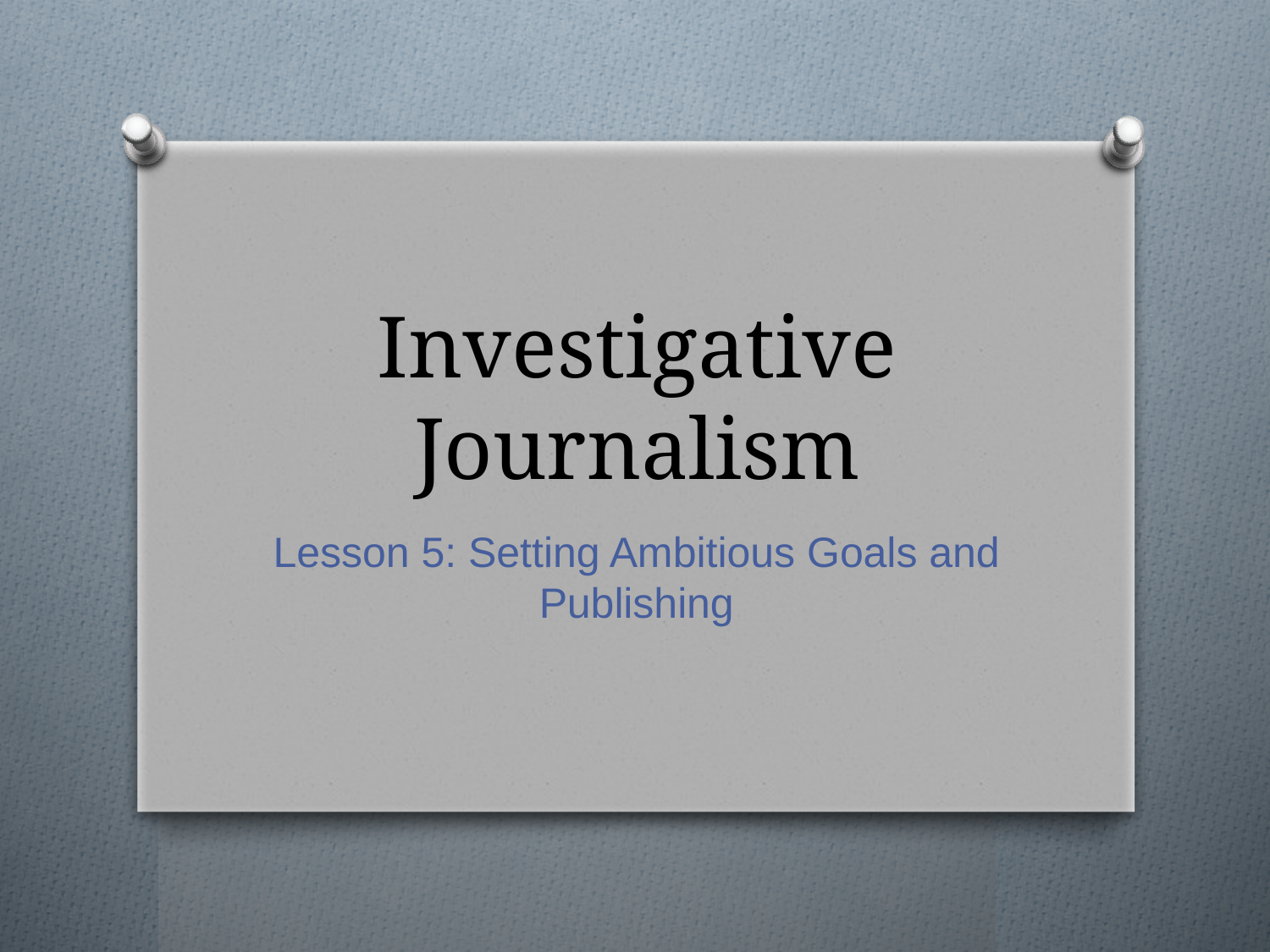

# Investigative Journalism
Lesson 5: Setting Ambitious Goals and Publishing